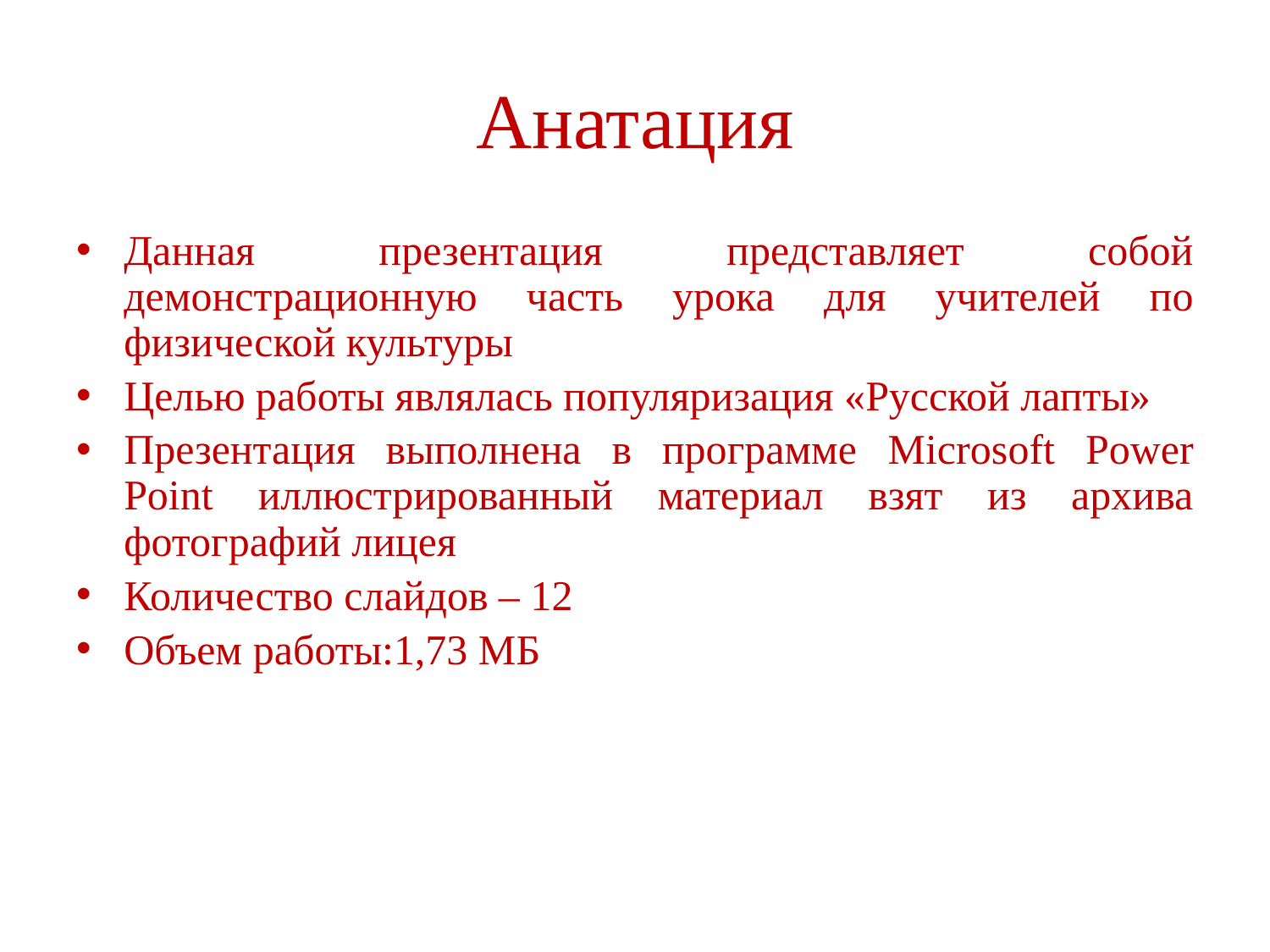

# Анатация
Данная презентация представляет собой демонстрационную часть урока для учителей по физической культуры
Целью работы являлась популяризация «Русской лапты»
Презентация выполнена в программе Microsoft Power Point иллюстрированный материал взят из архива фотографий лицея
Количество слайдов – 12
Объем работы:1,73 МБ